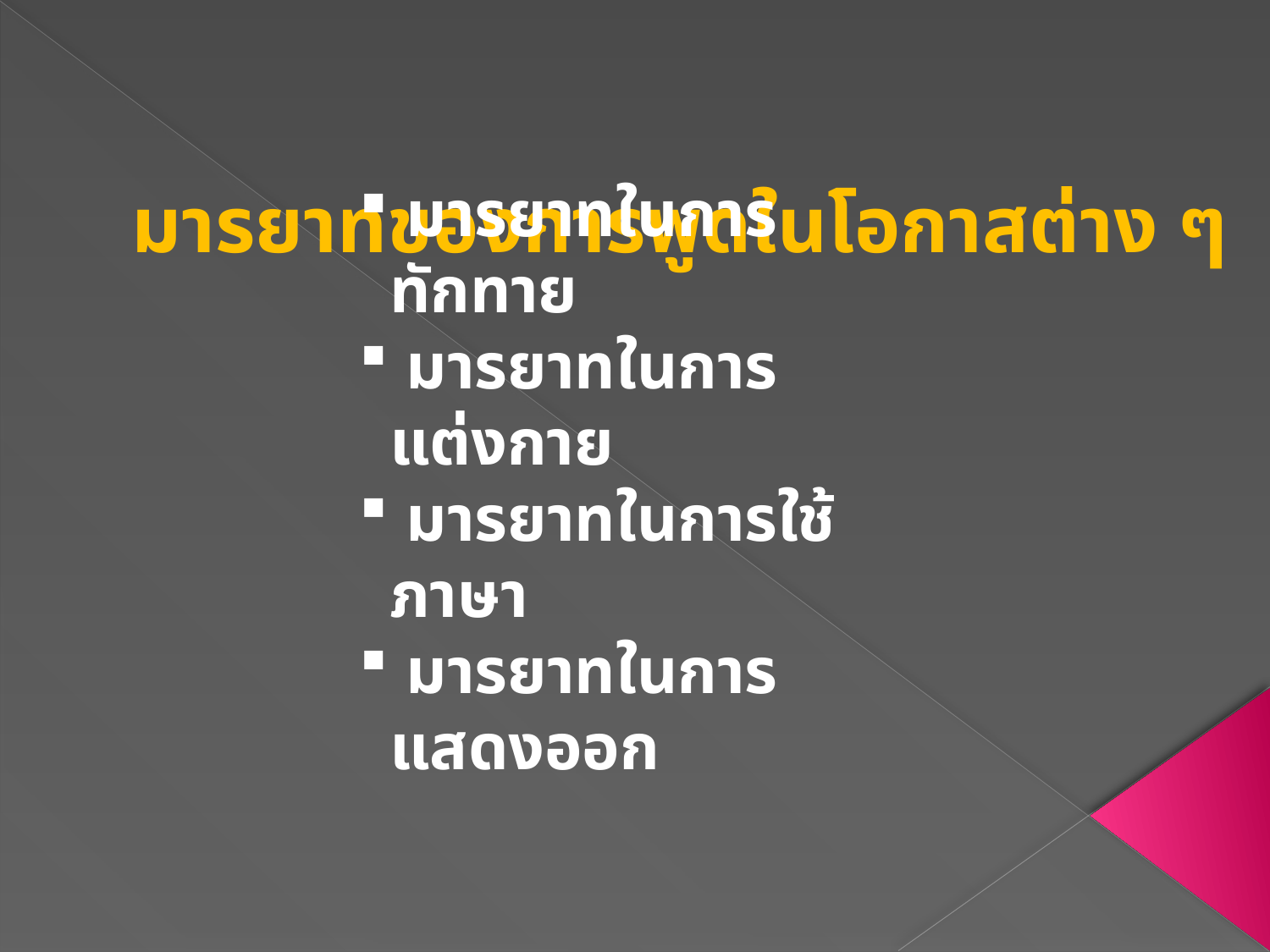

มารยาทของการพูดในโอกาสต่าง ๆ
 มารยาทในการทักทาย
 มารยาทในการแต่งกาย
 มารยาทในการใช้ภาษา
 มารยาทในการแสดงออก